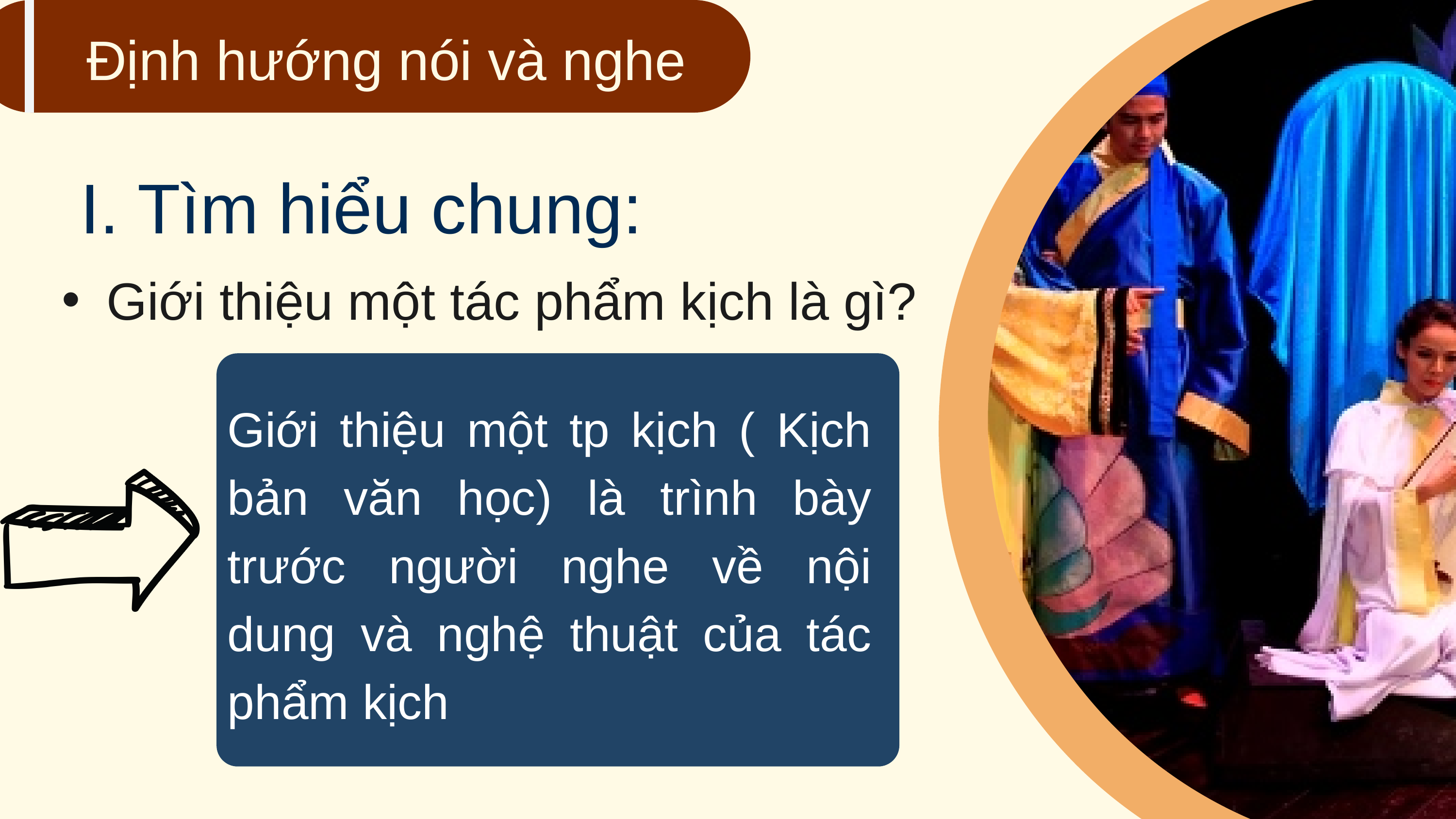

Định hướng nói và nghe
I. Tìm hiểu chung:
Giới thiệu một tác phẩm kịch là gì?

Giới thiệu một tp kịch ( Kịch bản văn học) là trình bày trước người nghe về nội dung và nghệ thuật của tác phẩm kịch